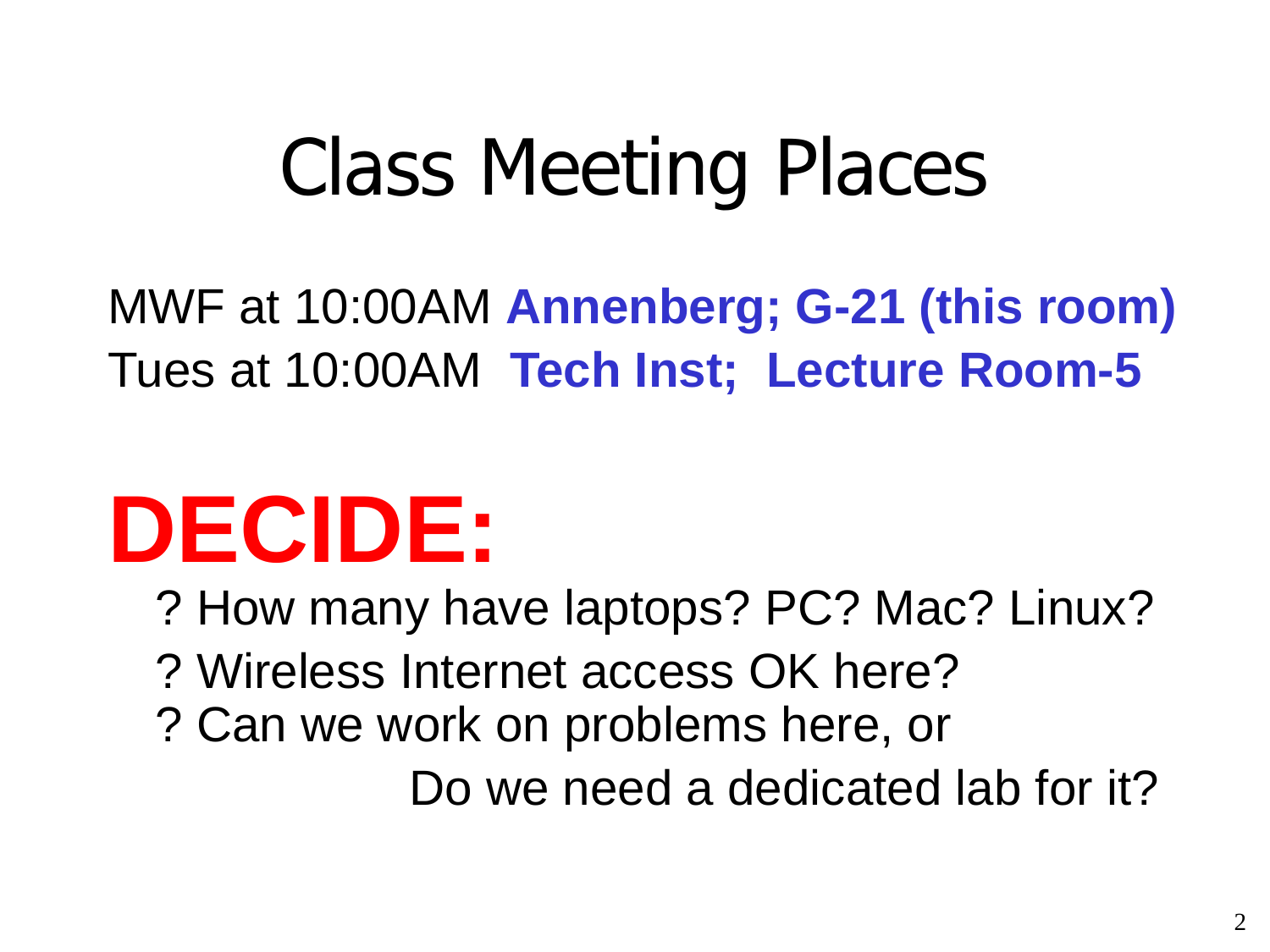

Class Meeting Places
MWF at 10:00AM Annenberg; G-21 (this room)
Tues at 10:00AM  Tech Inst;  Lecture Room-5

DECIDE:
? How many have laptops? PC? Mac? Linux?
	? Wireless Internet access OK here?
? Can we work on problems here, or
   			Do we need a dedicated lab for it?

2